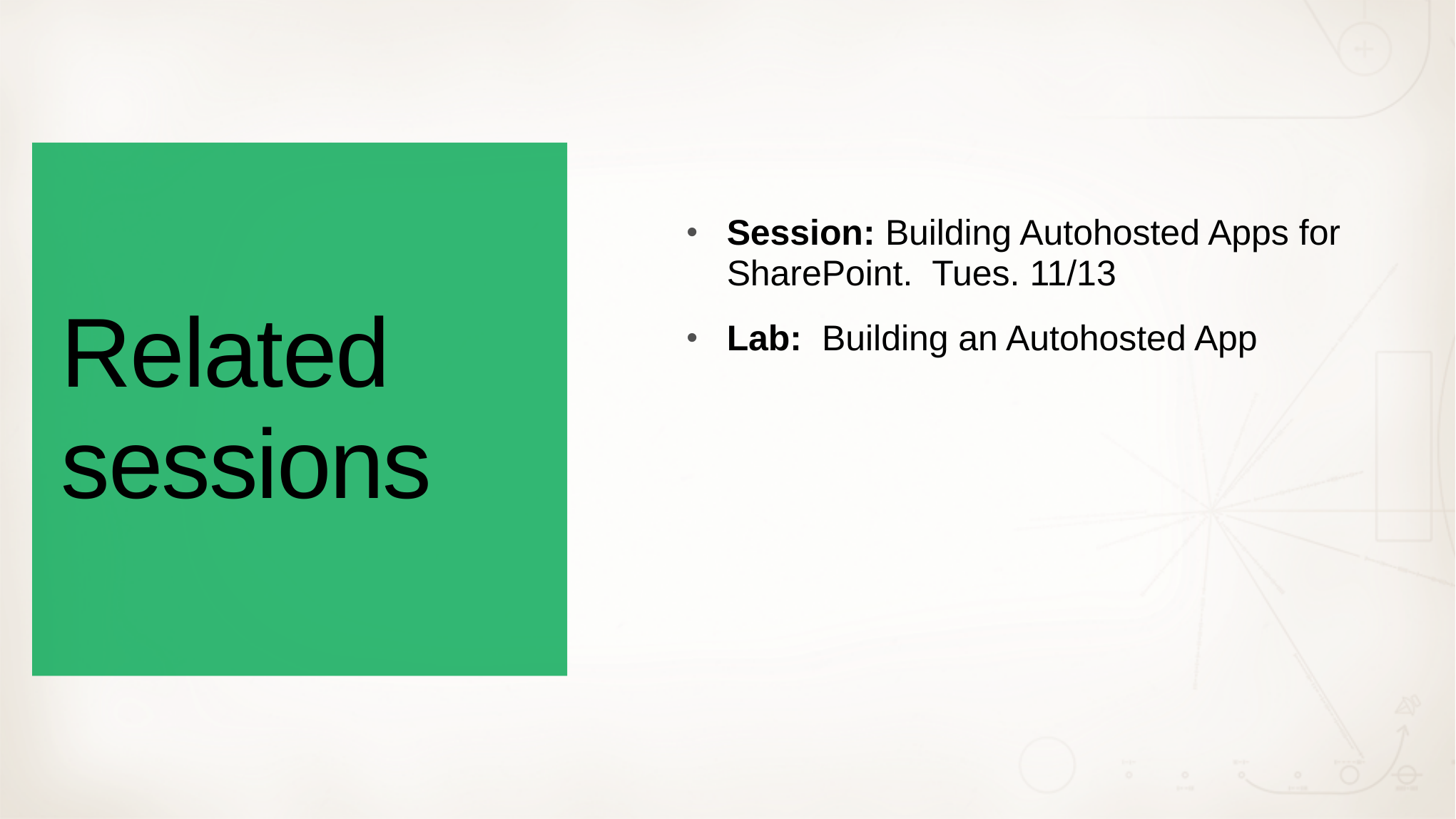

# Related sessions
Session: Building Autohosted Apps for SharePoint.  Tues. 11/13
Lab:  Building an Autohosted App